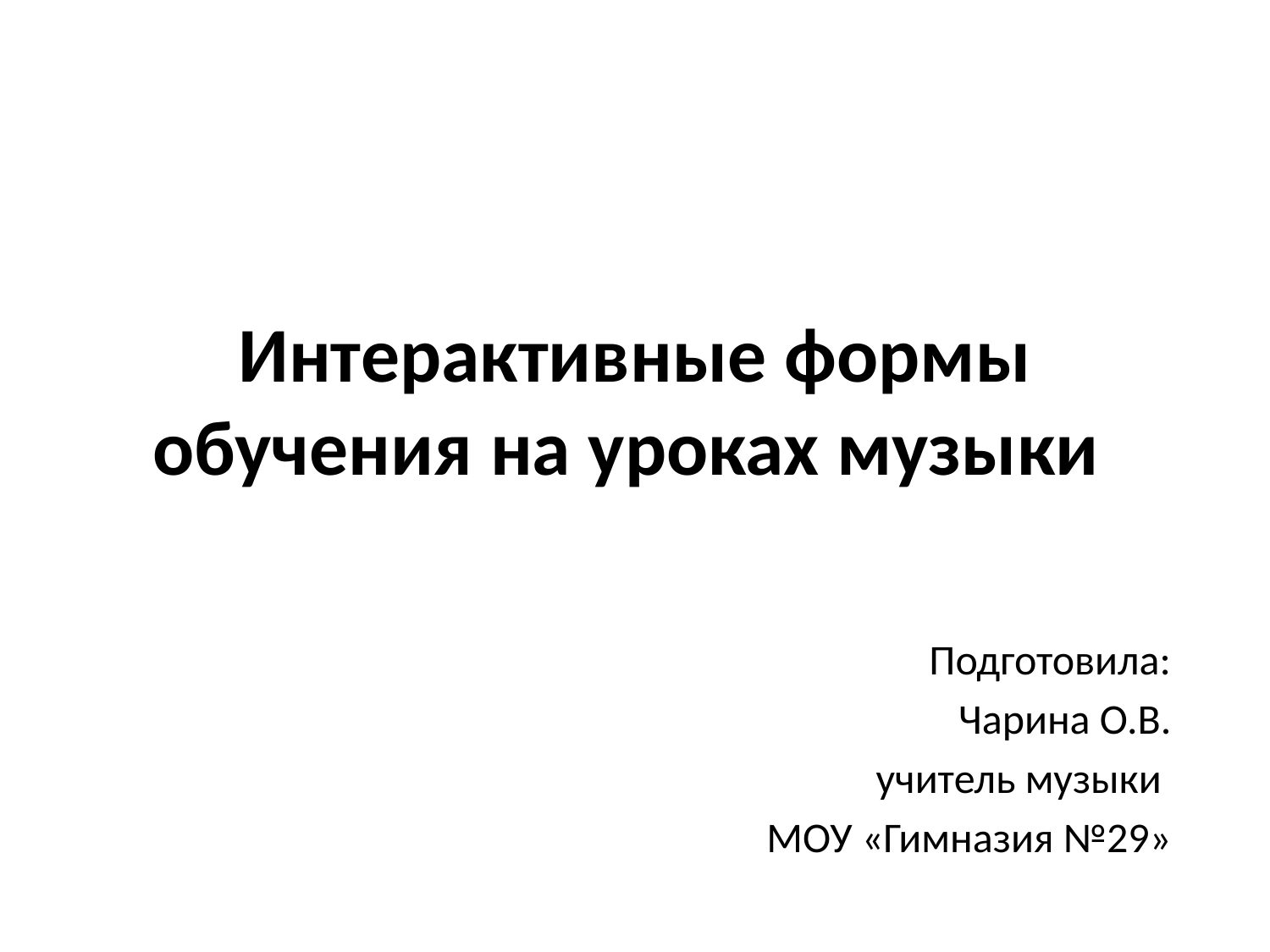

# Интерактивные формы обучения на уроках музыки
Подготовила:
Чарина О.В.
учитель музыки
МОУ «Гимназия №29»